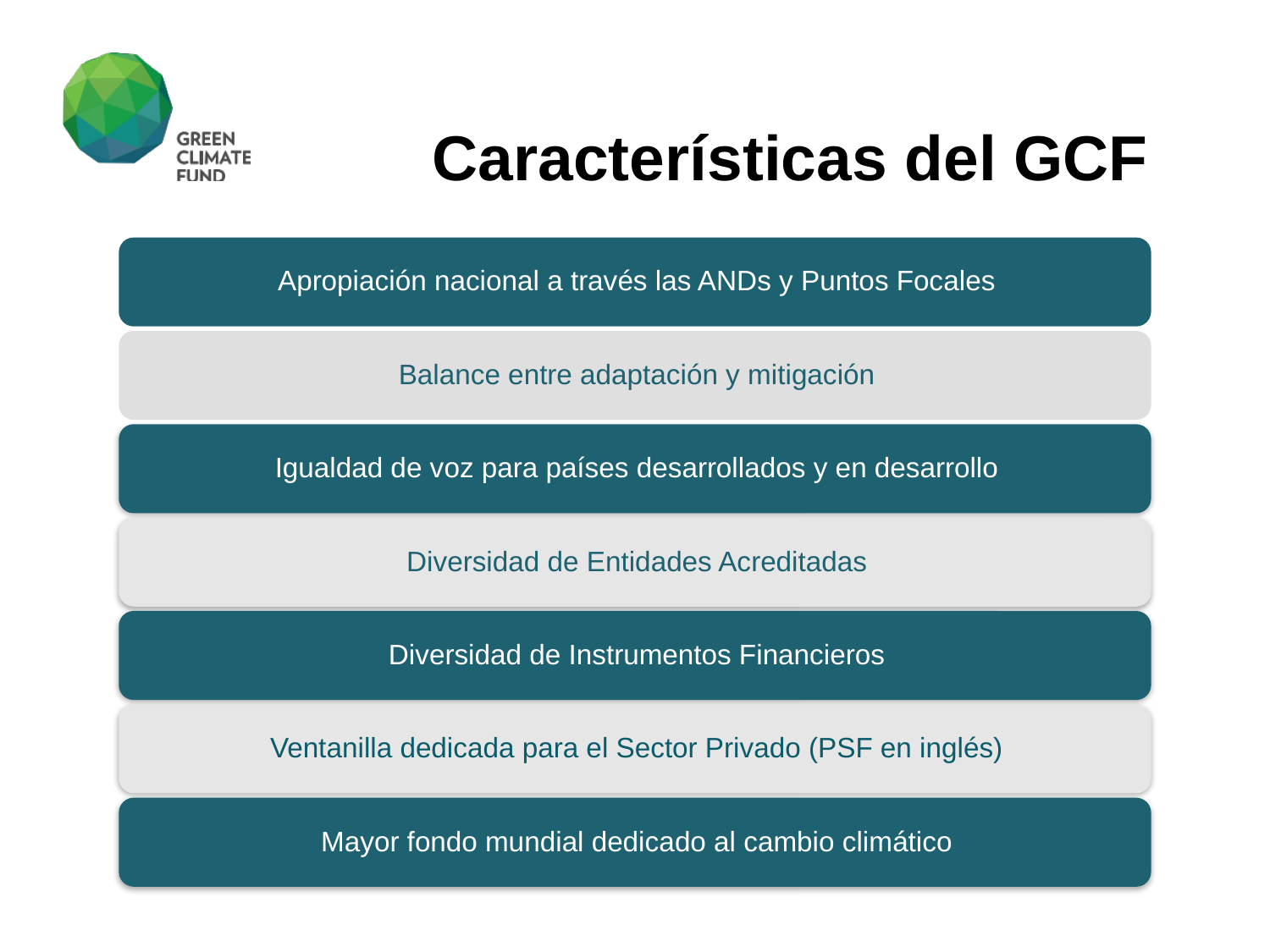

Características del GCF
Apropiación nacional a través las ANDs y Puntos Focales
Balance entre adaptación y mitigación
Igualdad de voz para países desarrollados y en desarrollo
Diversidad de Entidades Acreditadas
Diversidad de Instrumentos Financieros
Ventanilla dedicada para el Sector Privado (PSF en inglés)
Mayor fondo mundial dedicado al cambio climático